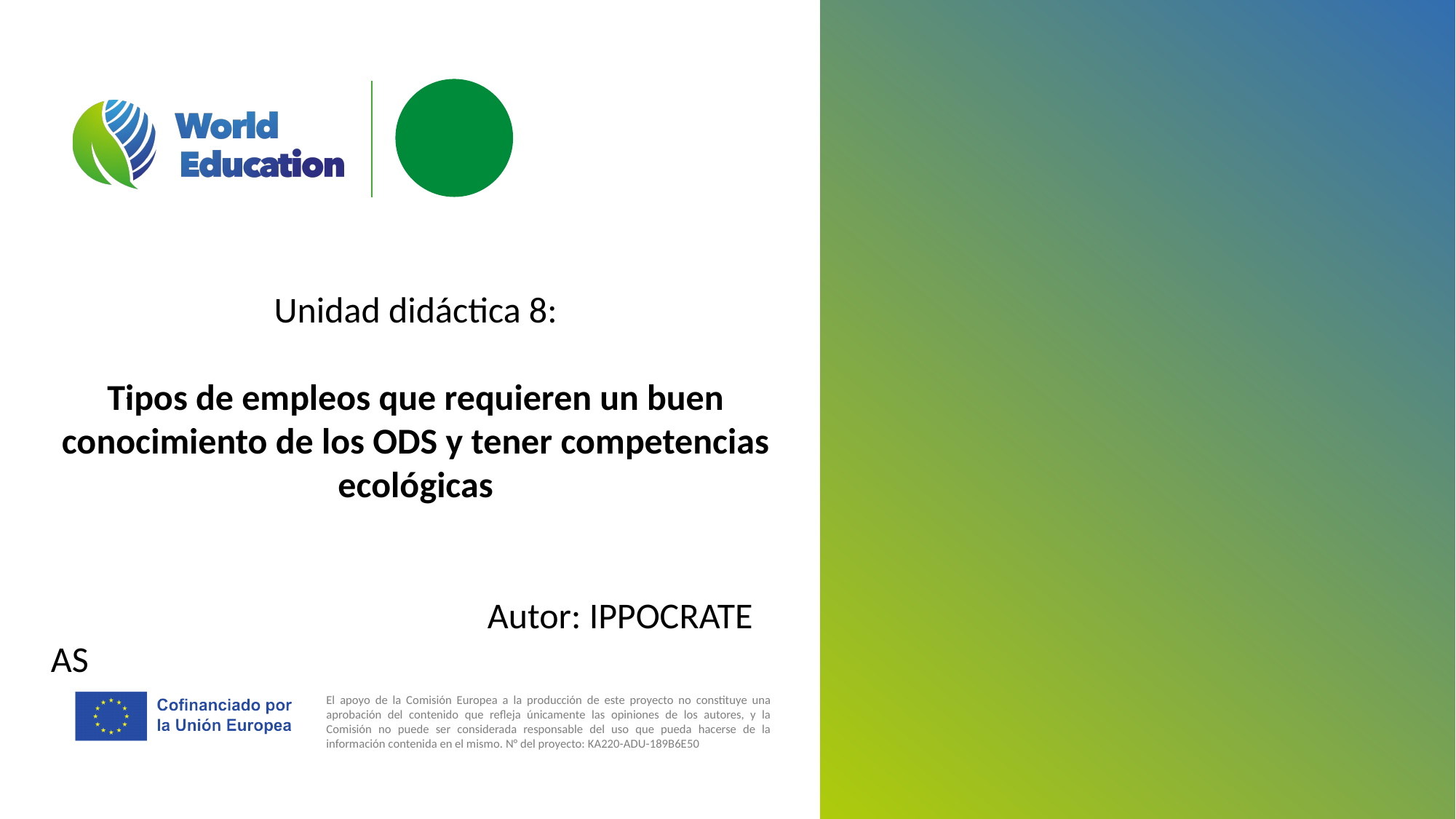

·

Unidad didáctica 8:

Tipos de empleos que requieren un buen conocimiento de los ODS y tener competencias ecológicas

				Autor: IPPOCRATE AS